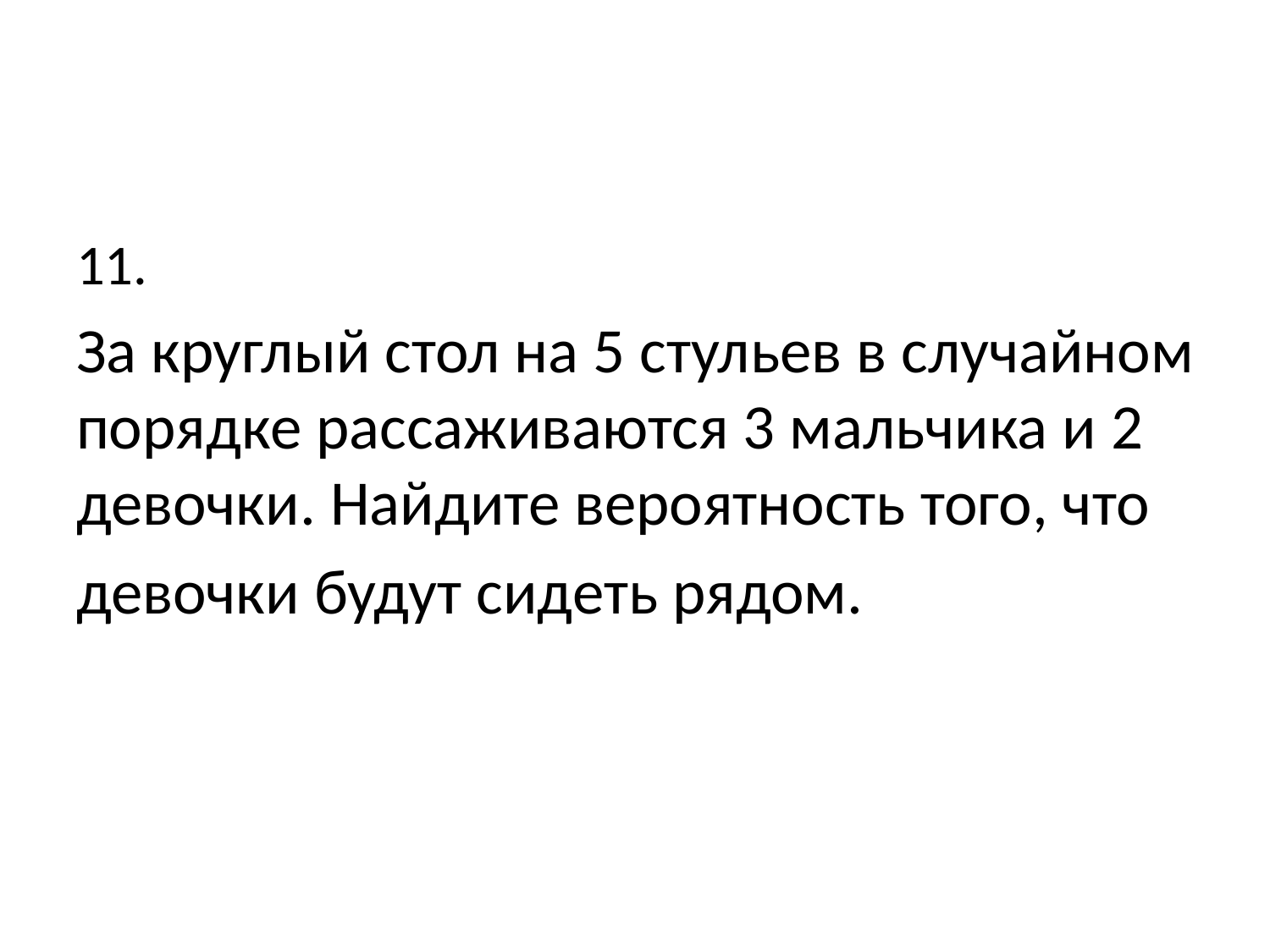

#
11.
За круглый стол на 5 стульев в случайном порядке рассаживаются 3 мальчика и 2 девочки. Найдите вероятность того, что
девочки будут сидеть рядом.